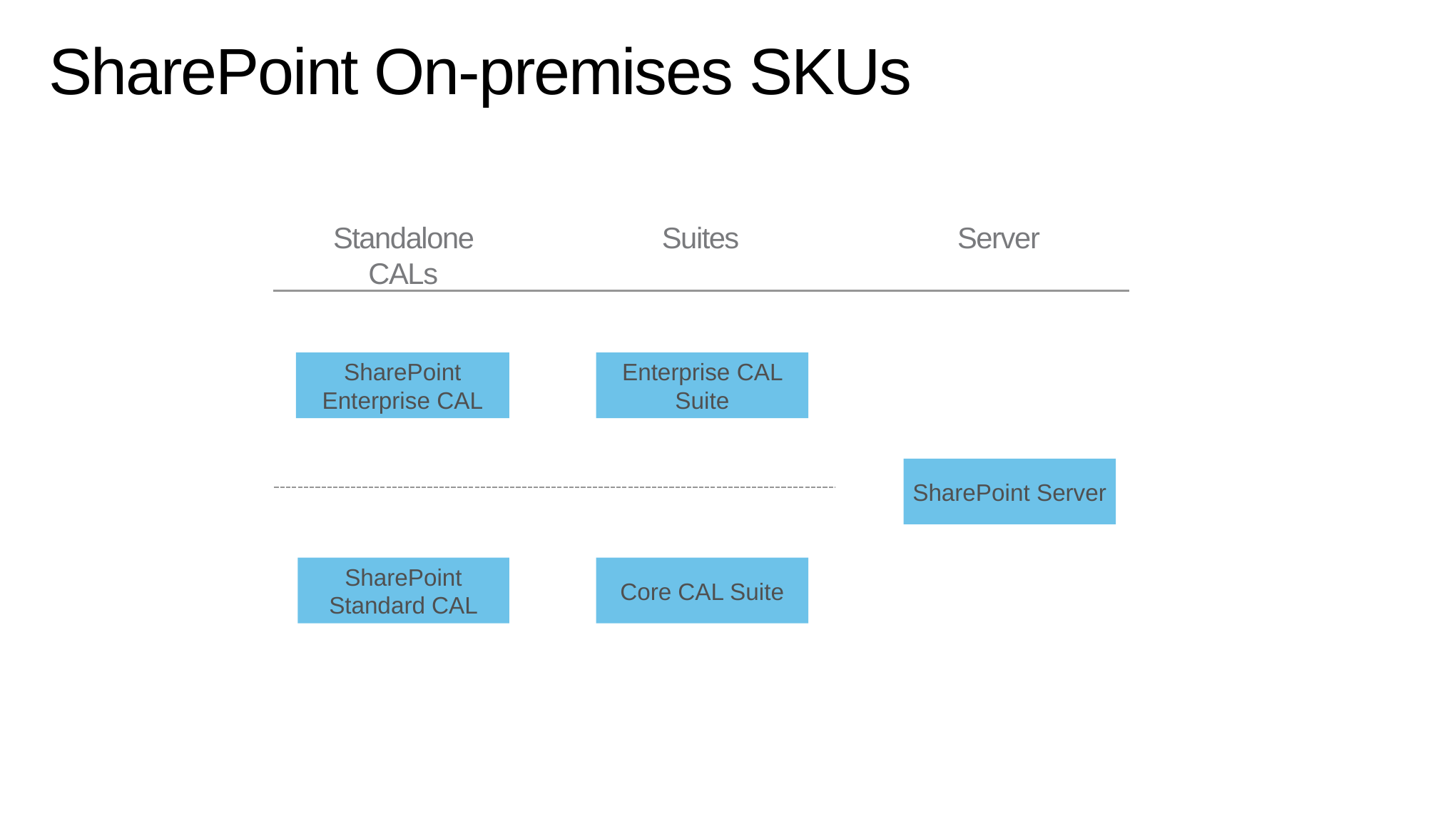

# SharePoint On-premises SKUs
Standalone CALs
Suites
Server
SharePoint Enterprise CAL
Enterprise CAL Suite
SharePoint Server
SharePoint Standard CAL
Core CAL Suite